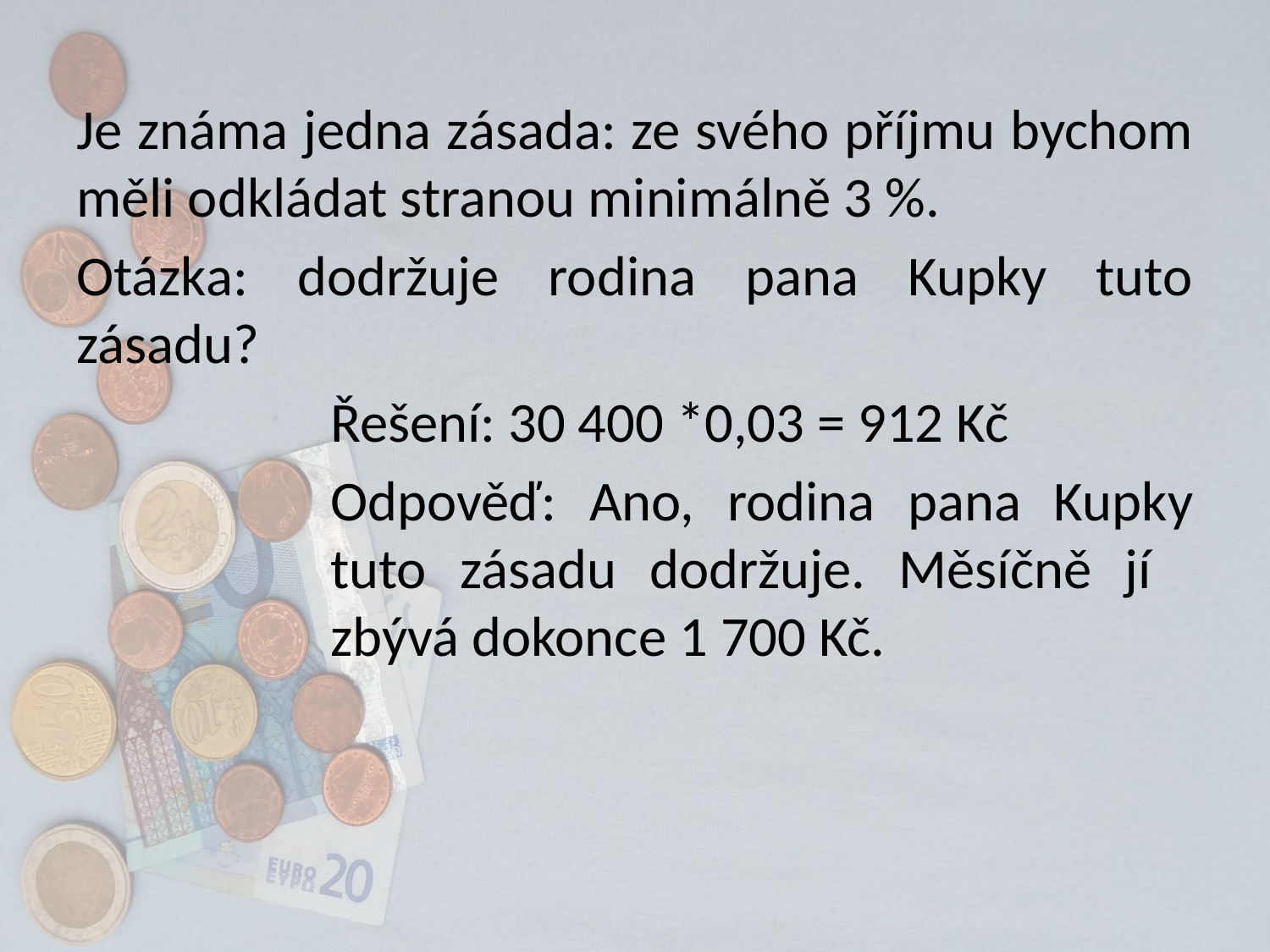

Je známa jedna zásada: ze svého příjmu bychom měli odkládat stranou minimálně 3 %.
Otázka: dodržuje rodina pana Kupky tuto zásadu?
		Řešení: 30 400 *0,03 = 912 Kč
		Odpověď: Ano, rodina pana Kupky 		tuto zásadu dodržuje. Měsíčně jí 			zbývá dokonce 1 700 Kč.